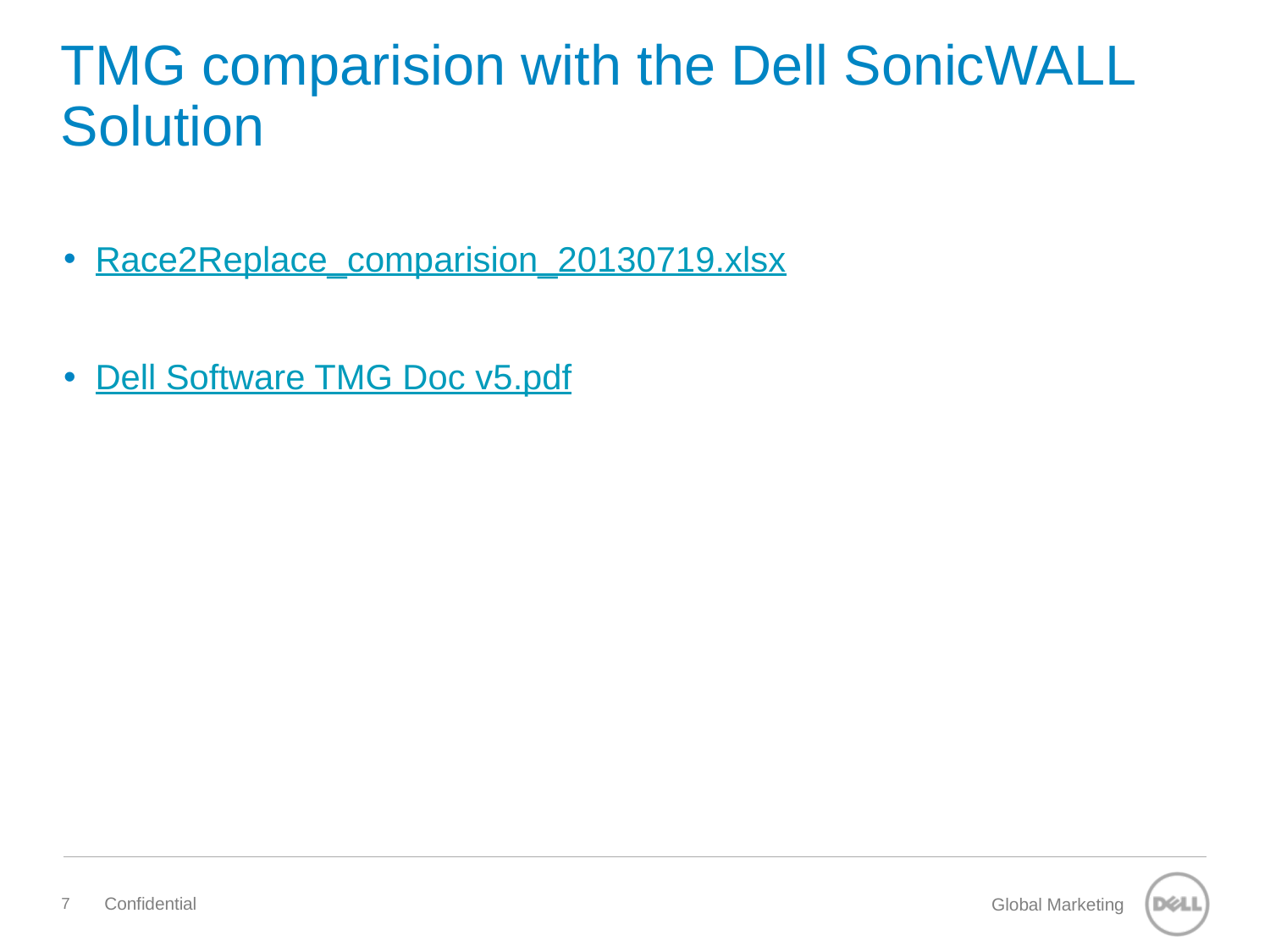

# TMG comparision with the Dell SonicWALL Solution

Race2Replace_comparision_20130719.xlsx

Dell Software TMG Doc v5.pdf